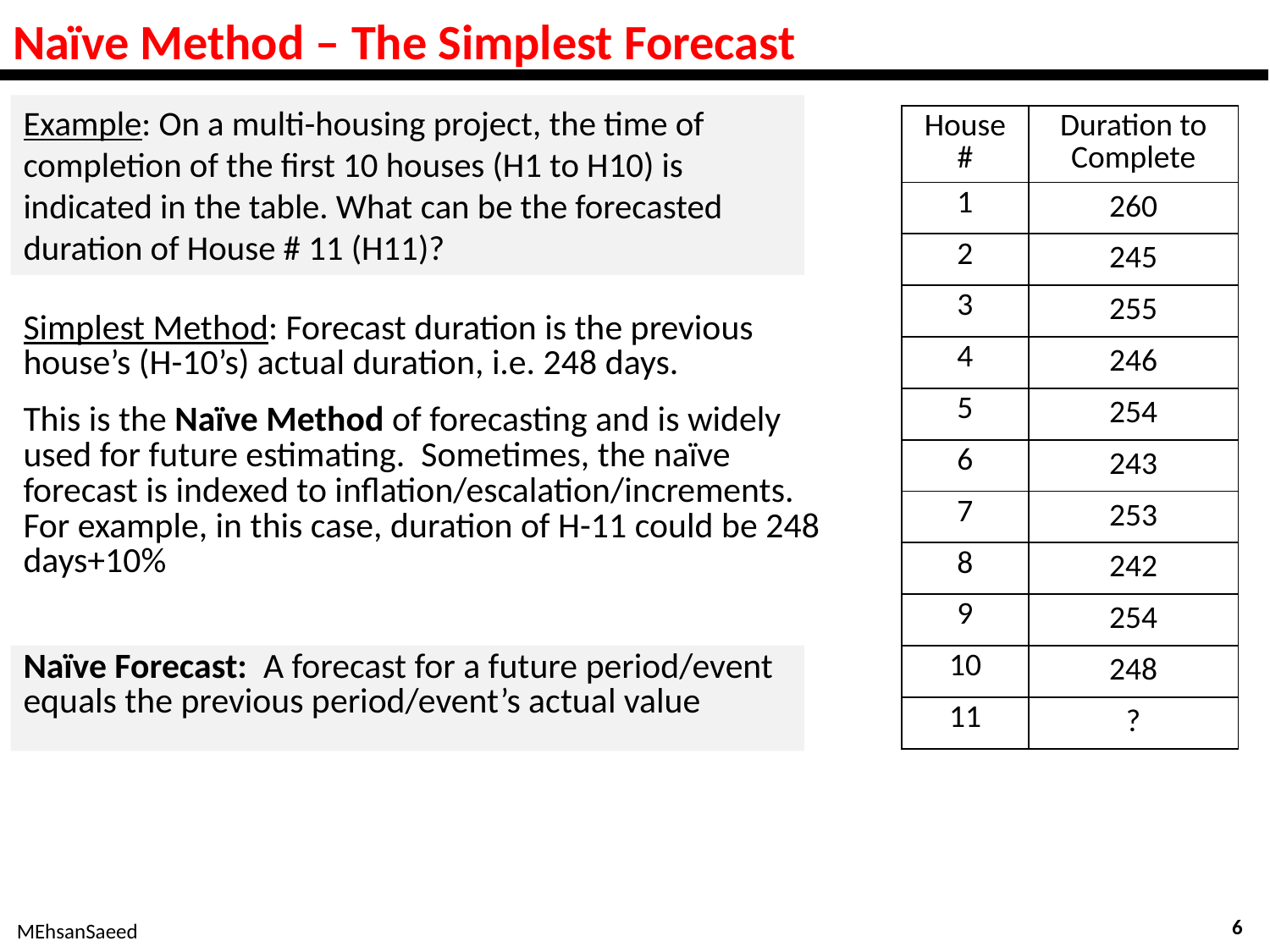

# Naïve Method – The Simplest Forecast
Example: On a multi-housing project, the time of completion of the first 10 houses (H1 to H10) is indicated in the table. What can be the forecasted duration of House # 11 (H11)?
| House # | Duration to Complete |
| --- | --- |
| 1 | 260 |
| 2 | 245 |
| 3 | 255 |
| 4 | 246 |
| 5 | 254 |
| 6 | 243 |
| 7 | 253 |
| 8 | 242 |
| 9 | 254 |
| 10 | 248 |
| 11 | ? |
Simplest Method: Forecast duration is the previous house’s (H-10’s) actual duration, i.e. 248 days.
This is the Naïve Method of forecasting and is widely used for future estimating.  Sometimes, the naïve forecast is indexed to inflation/escalation/increments.  For example, in this case, duration of H-11 could be 248 days+10%
Naïve Forecast:  A forecast for a future period/event equals the previous period/event’s actual value
6
MEhsanSaeed